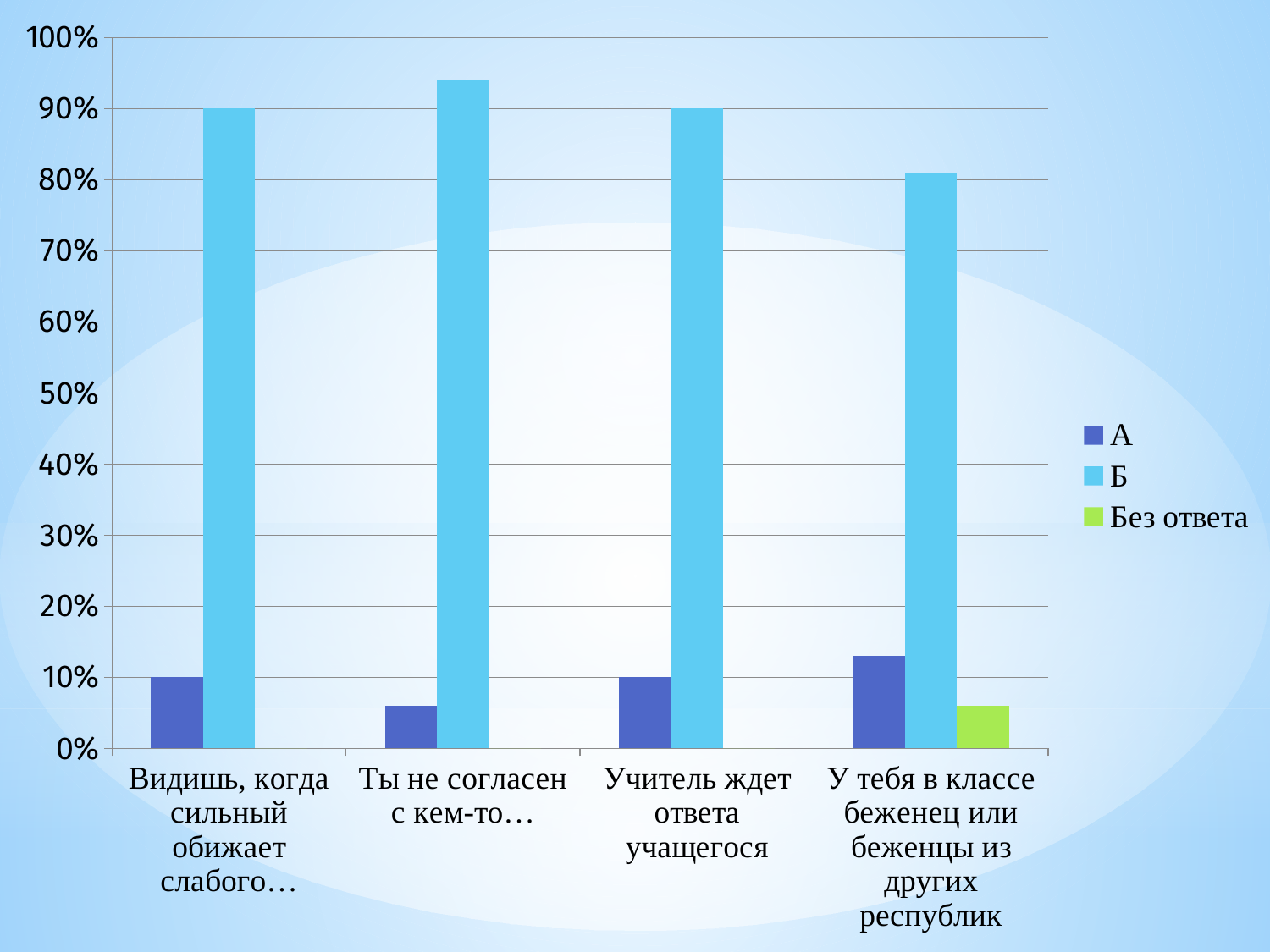

### Chart

| Category | А | Б | Без ответа |
|---|---|---|---|
| Видишь, когда сильный обижает слабого… | 0.1 | 0.9 | 0.0 |
| Ты не согласен с кем-то… | 0.06000000000000003 | 0.9400000000000006 | 0.0 |
| Учитель ждет ответа учащегося | 0.1 | 0.9 | 0.0 |
| У тебя в классе беженец или беженцы из других республик | 0.13 | 0.81 | 0.06000000000000003 |
#